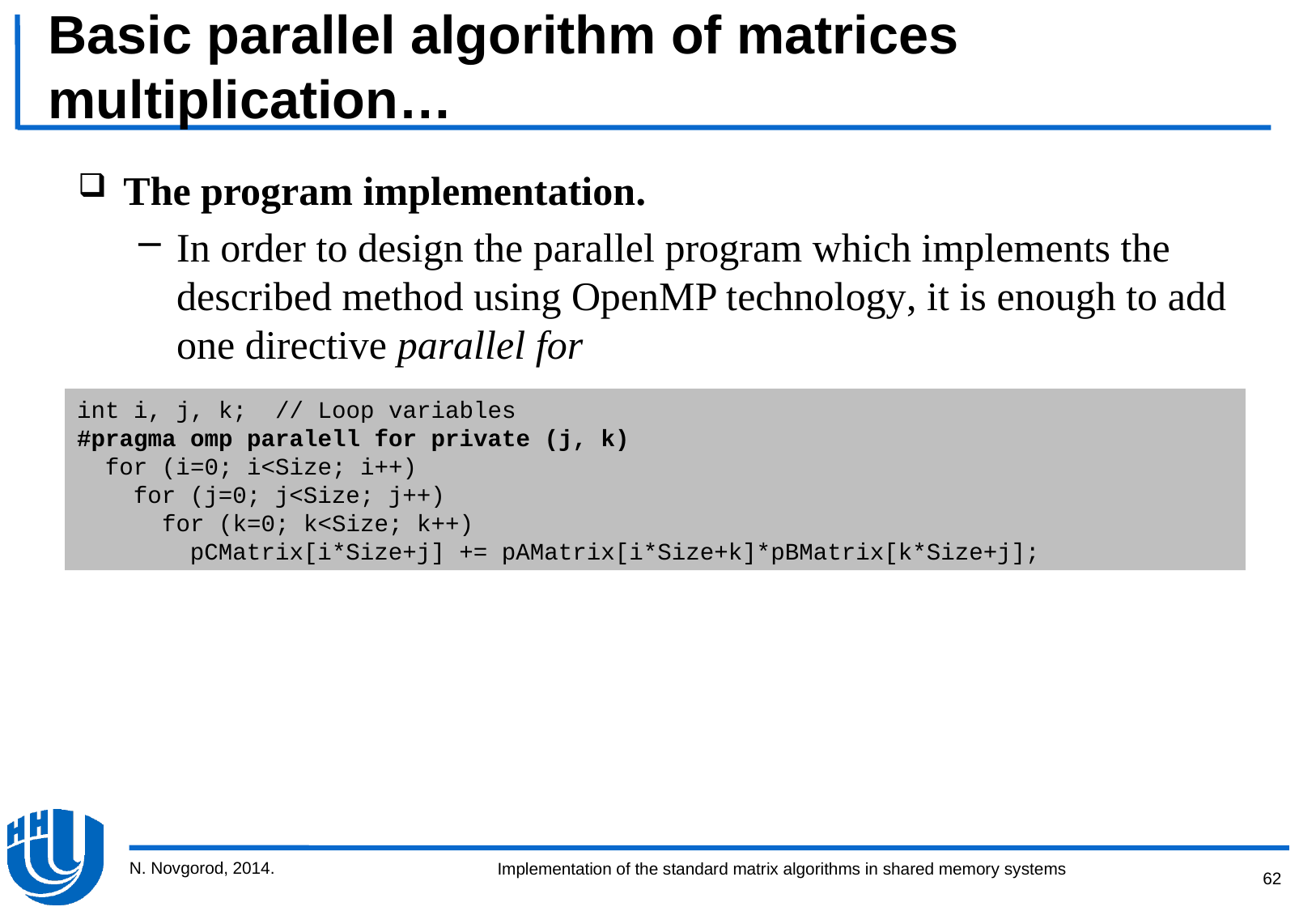

# Basic parallel algorithm of matrices multiplication…
The program implementation.
In order to design the parallel program which implements the described method using OpenMP technology, it is enough to add one directive parallel for
int i, j, k;  // Loop variables
#pragma omp paralell for private (j, k)
  for (i=0; i<Size; i++)
    for (j=0; j<Size; j++)
      for (k=0; k<Size; k++)
        pCMatrix[i*Size+j] += pAMatrix[i*Size+k]*pBMatrix[k*Size+j];
N. Novgorod, 2014.
62
Implementation of the standard matrix algorithms in shared memory systems